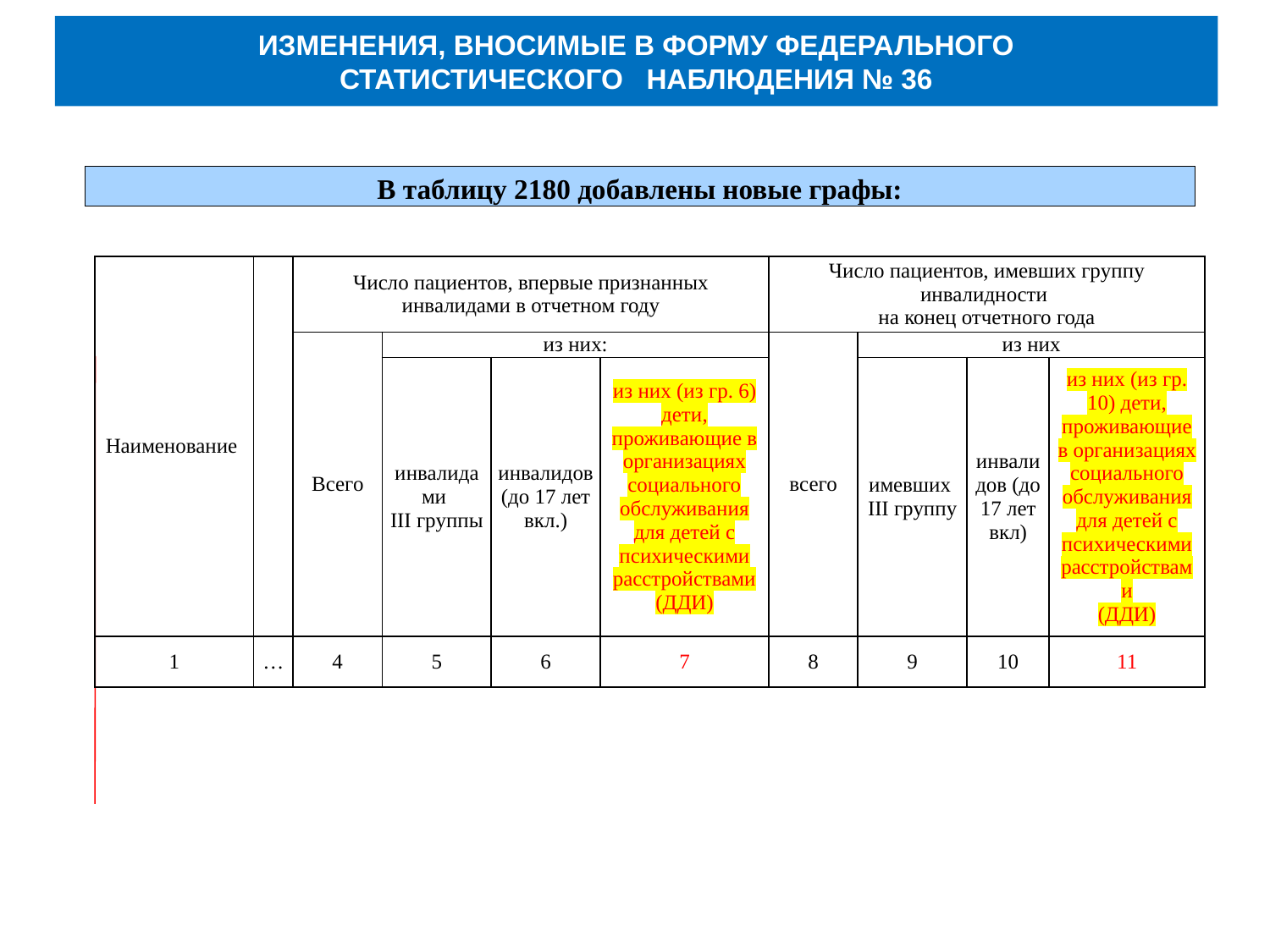

ИЗМЕНЕНИЯ, ВНОСИМЫЕ В ФОРМУ ФЕДЕРАЛЬНОГО
СТАТИСТИЧЕСКОГО   НАБЛЮДЕНИЯ № 36

В таблицу 2180 добавлены новые графы:

| Наименование |  | Число пациентов, впервые признанных инвалидами в отчетном году |  |  |  | Число пациентов, имевших группу инвалидности на конец отчетного года |  |  |  |
| --- | --- | --- | --- | --- | --- | --- | --- | --- | --- |
|  |  | Всего | из них: |  |  | всего | из них |  |  |
|  |  |  | инвалидами III группы | инвалидов (до 17 лет вкл.) | из них (из гр. 6) дети, проживающие в организациях социального обслуживания для детей с психическими расстройствами (ДДИ) |  | имевших III группу | инвалидов (до 17 лет вкл) | из них (из гр. 10) дети, проживающие в организациях социального обслуживания для детей с психическими расстройствами (ДДИ) |
| 1 | … | 4 | 5 | 6 | 7 | 8 | 9 | 10 | 11 |